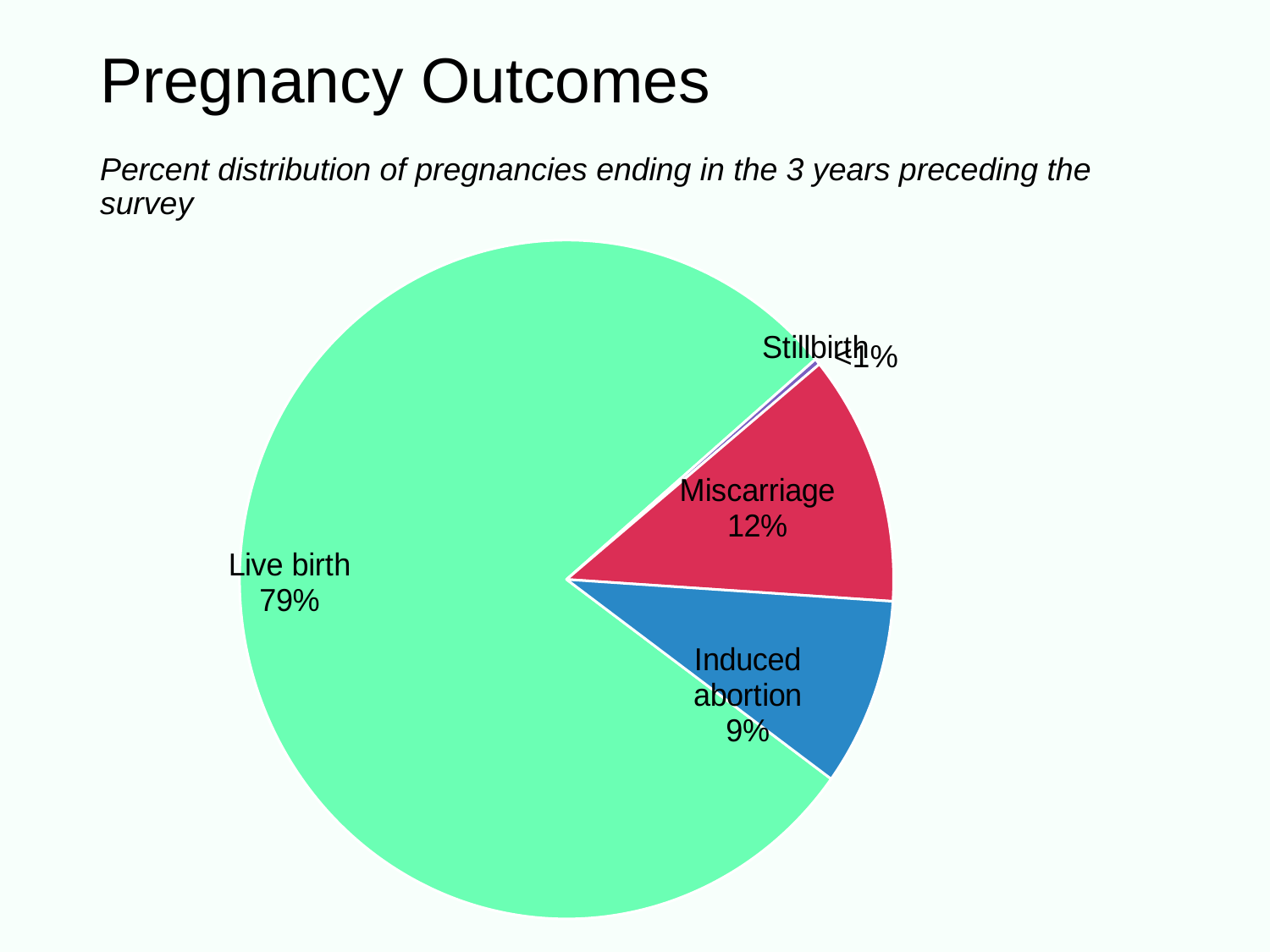

# Pregnancy Outcomes
Percent distribution of pregnancies ending in the 3 years preceding the survey

### Chart

| Category | Sales |
|---|---|
| Live birth | 79.0 |
| Stillbirth | 0.3 |
| Miscarriage | 12.0 |
| Induced abortion | 9.0 |
<1%